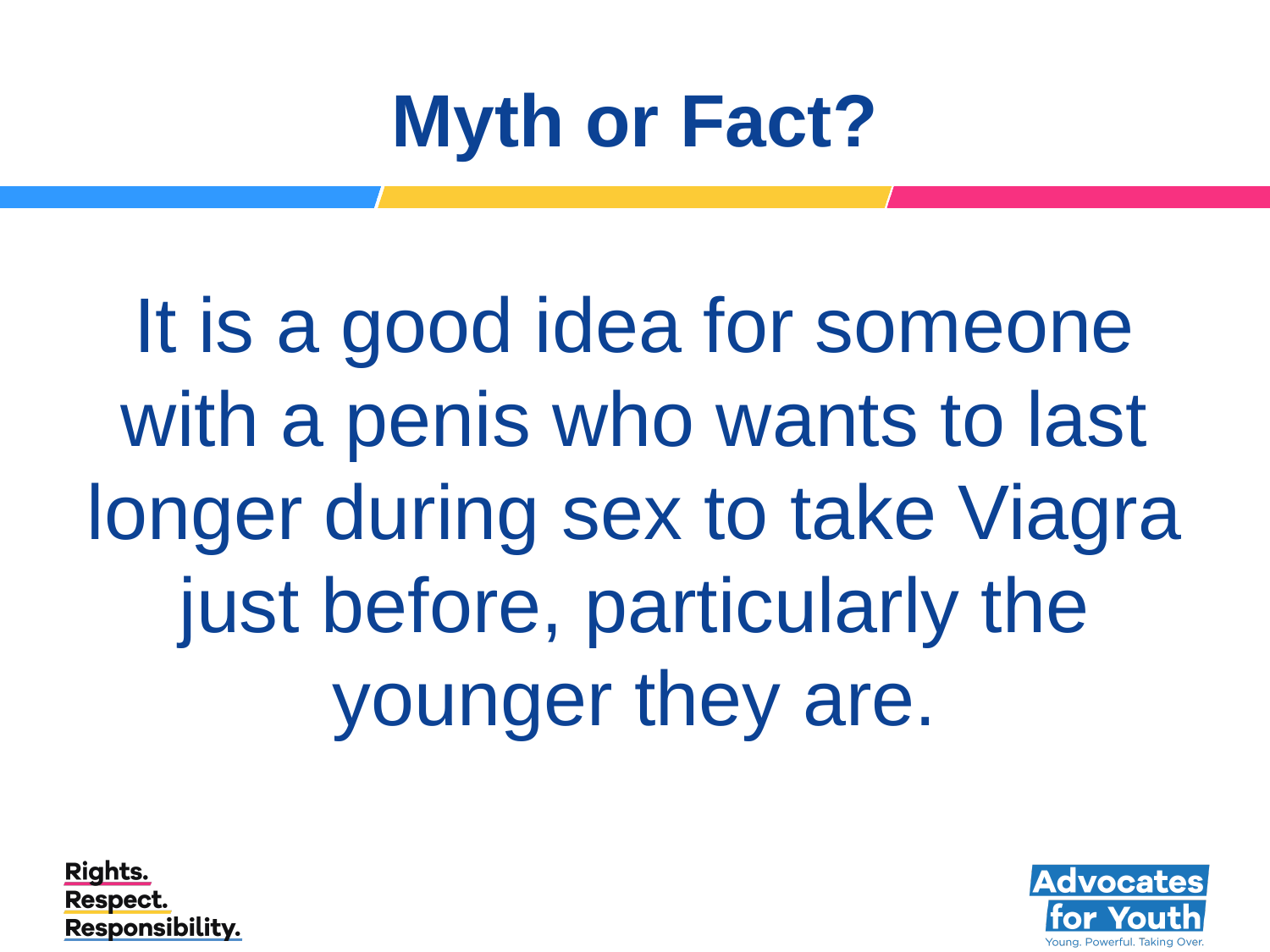

# Myth or Fact?
It is a good idea for someone with a penis who wants to last longer during sex to take Viagra just before, particularly the younger they are.